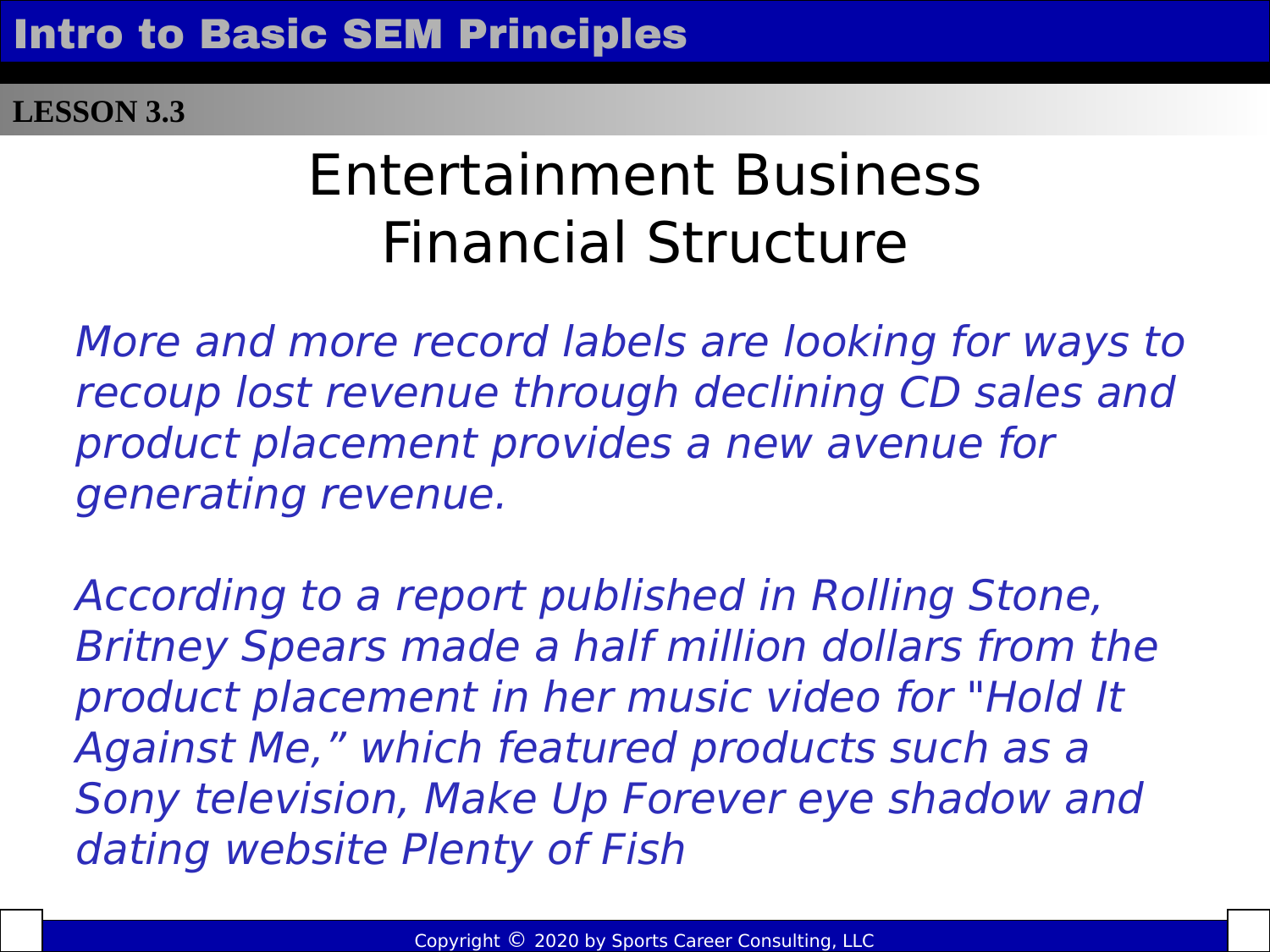

Intro to Basic SEM Principles
LESSON 3.3
Entertainment Business Financial Structure
More and more record labels are looking for ways to recoup lost revenue through declining CD sales and product placement provides a new avenue for generating revenue.

According to a report published in Rolling Stone, Britney Spears made a half million dollars from the product placement in her music video for "Hold It Against Me,” which featured products such as a Sony television, Make Up Forever eye shadow and dating website Plenty of Fish
Copyright © 2020 by Sports Career Consulting, LLC